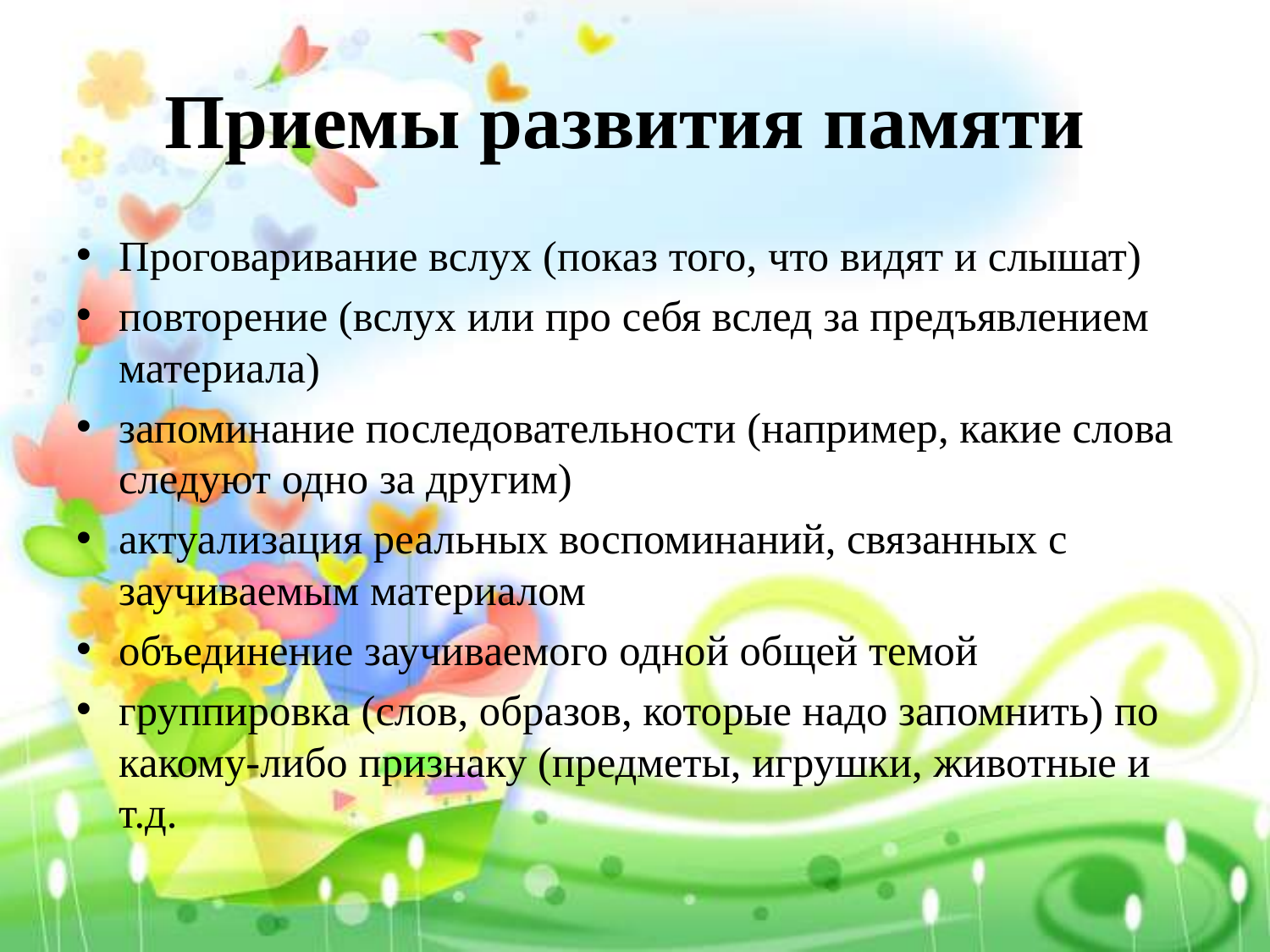

# Приемы развития памяти
Проговаривание вслух (показ того, что видят и слышат)
повторение (вслух или про себя вслед за предъявлением материала)
запоминание последовательности (например, какие слова следуют одно за другим)
актуализация реальных воспоминаний, связанных с заучиваемым материалом
объединение заучиваемого одной общей темой
группировка (слов, образов, которые надо запомнить) по какому-либо признаку (предметы, игрушки, животные и т.д.